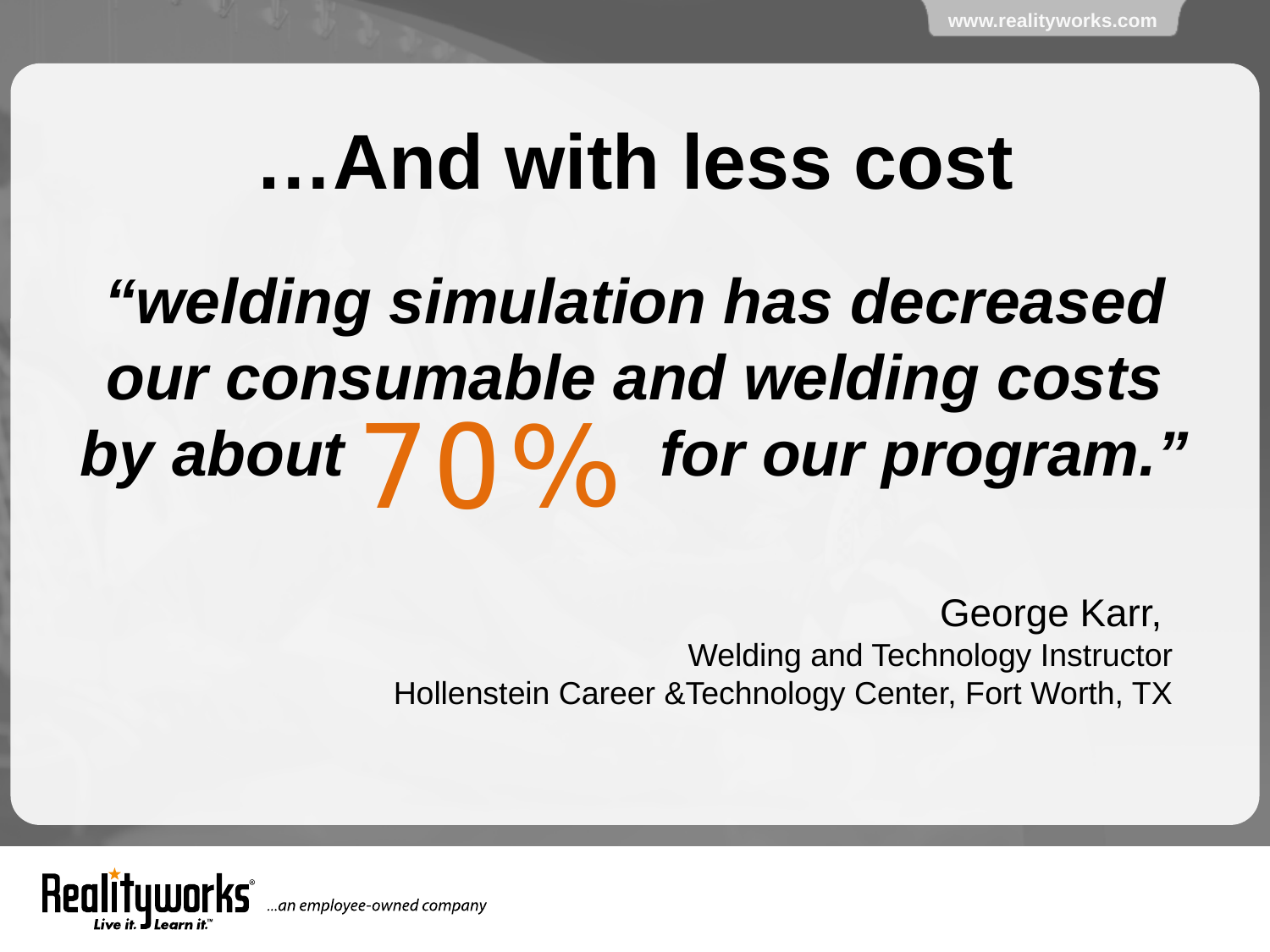

# …And with less cost
“welding simulation has decreased our consumable and welding costs by about                  for our program.”
70%
George Karr,
Welding and Technology Instructor
Hollenstein Career &Technology Center, Fort Worth, TX